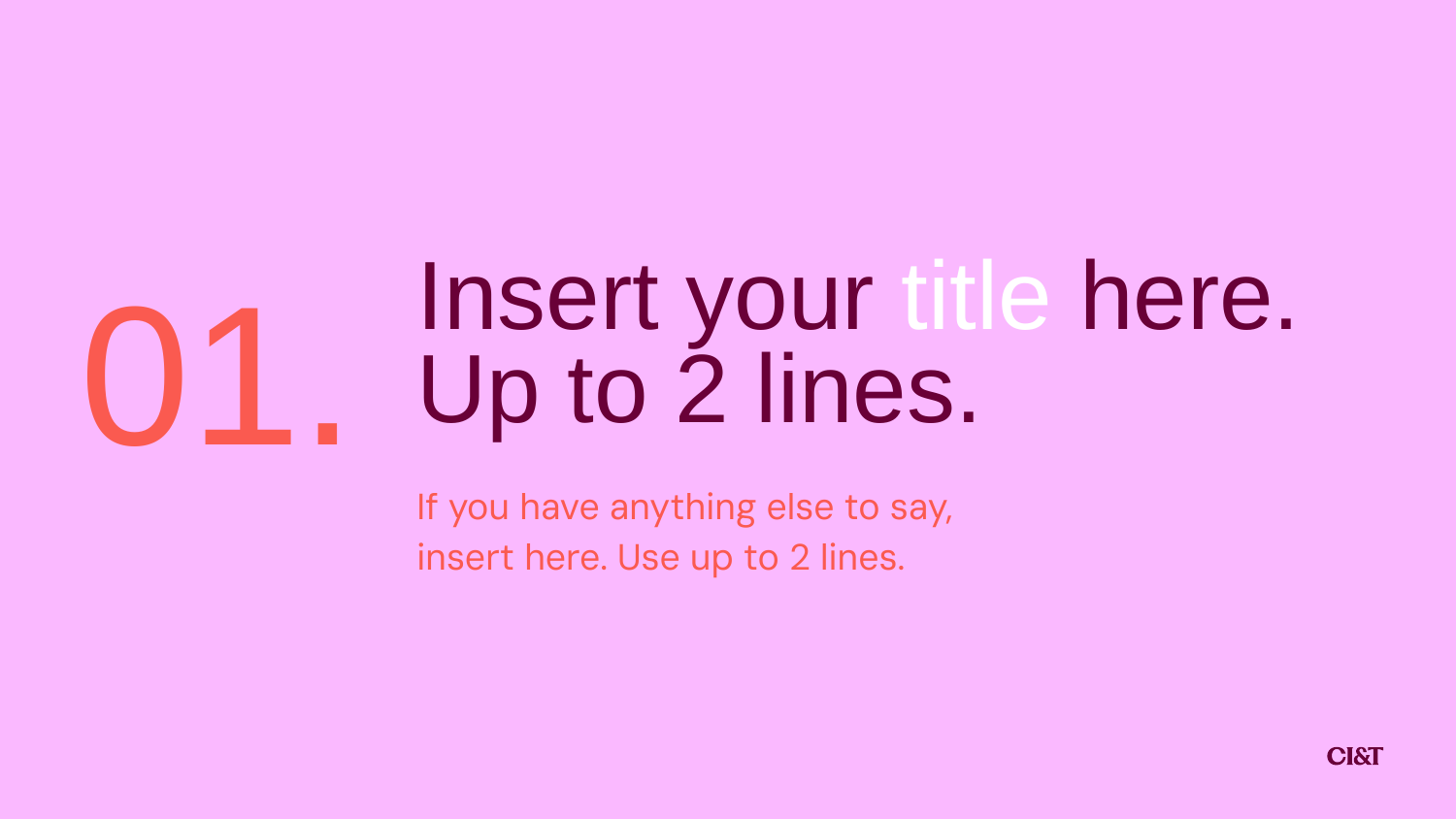

01.
Insert your title here. Up to 2 lines.
If you have anything else to say, insert here. Use up to 2 lines.